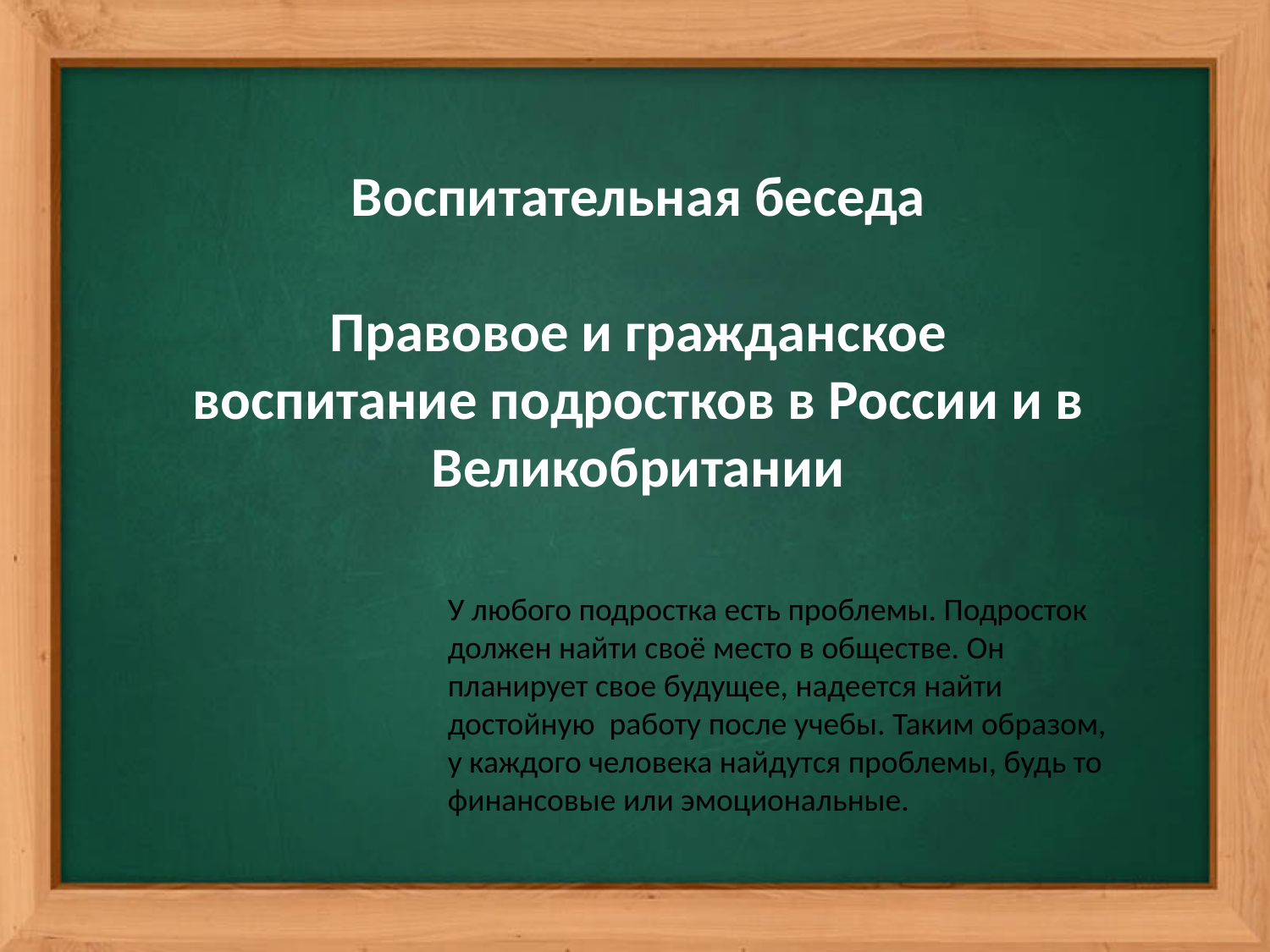

Воспитательная беседа

Правовое и гражданское воспитание подростков в России и в Великобритании
У любого подростка есть проблемы. Подросток должен найти своё место в обществе. Он планирует свое будущее, надеется найти достойную  работу после учебы. Таким образом, у каждого человека найдутся проблемы, будь то финансовые или эмоциональные.
#